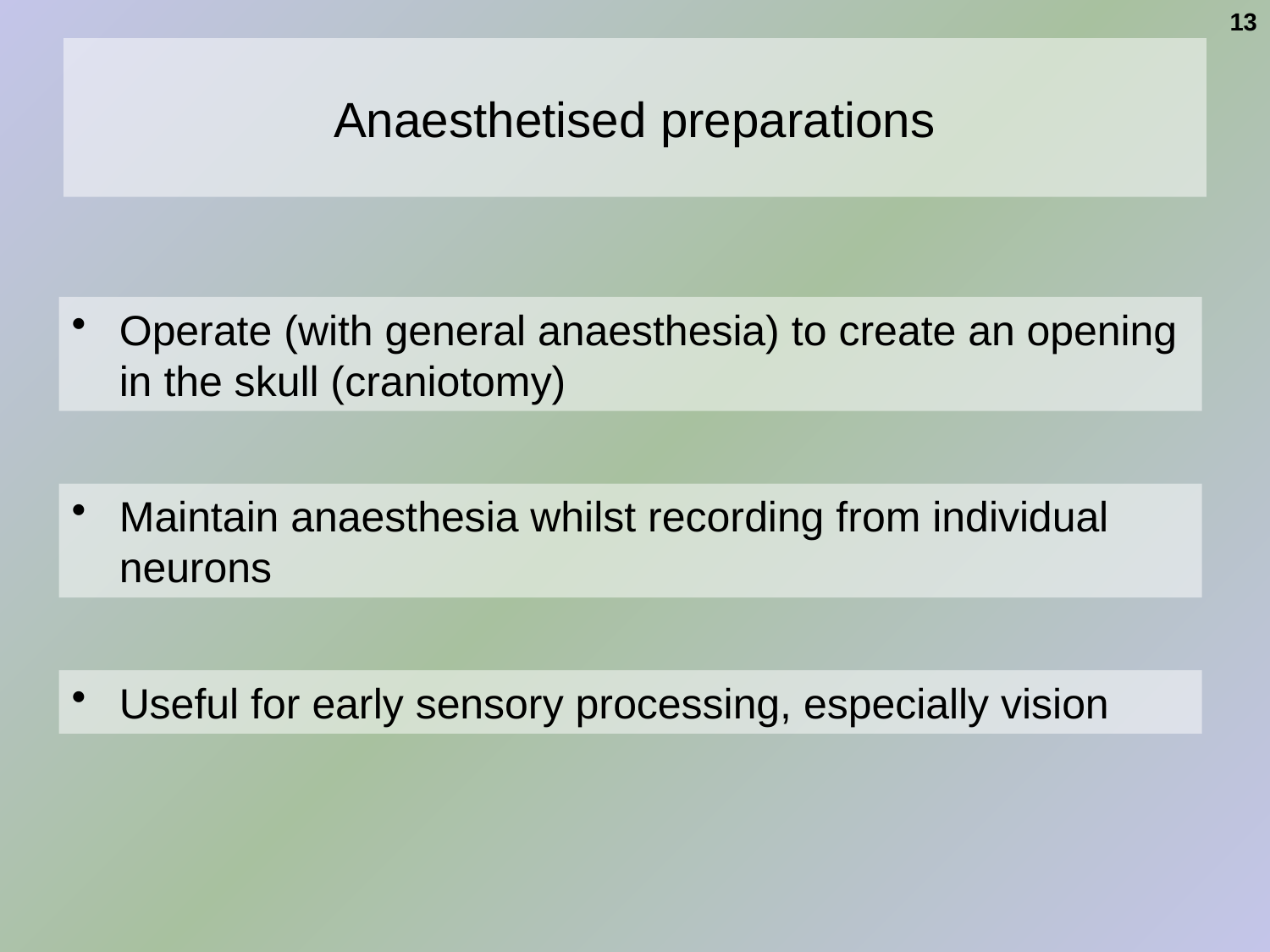

13
# Anaesthetised preparations
Operate (with general anaesthesia) to create an opening in the skull (craniotomy)
Maintain anaesthesia whilst recording from individual neurons
Useful for early sensory processing, especially vision